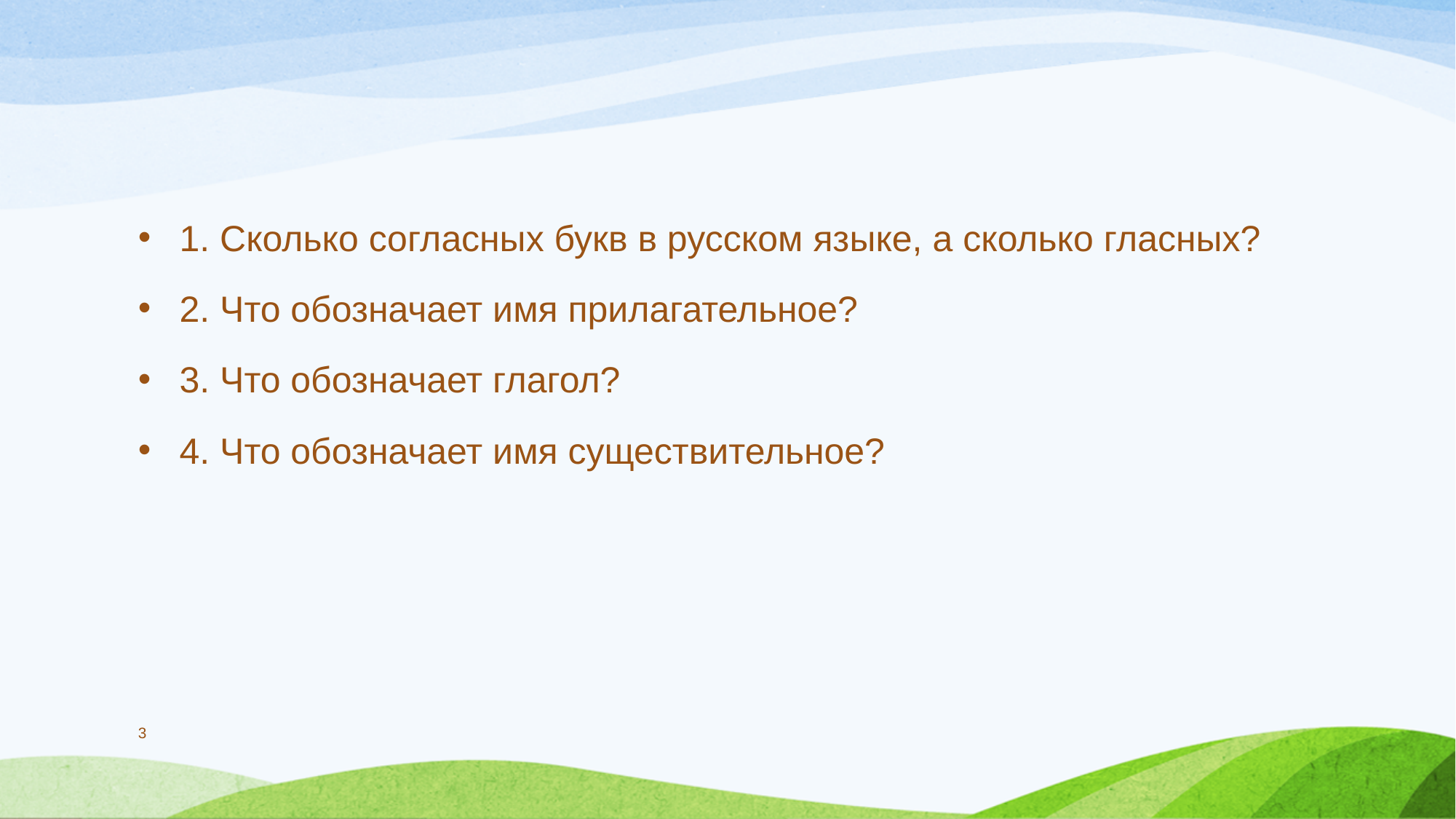

#
1. Сколько согласных букв в русском языке, а сколько гласных?
2. Что обозначает имя прилагательное?
3. Что обозначает глагол?
4. Что обозначает имя существительное?

3